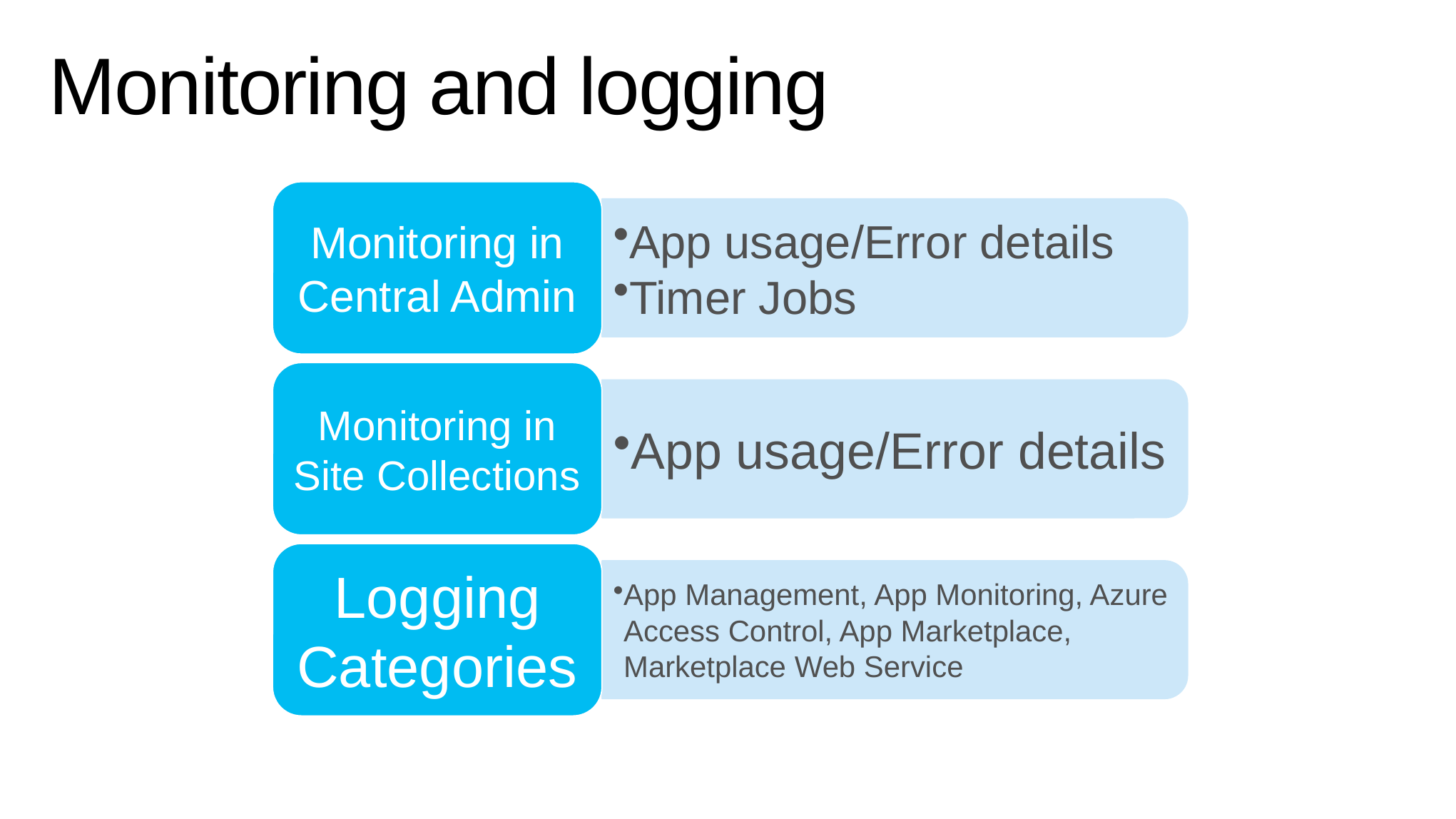

# Monitoring and logging

App usage/Error details
Monitoring in Site Collections
App usage/Error details
Timer Jobs